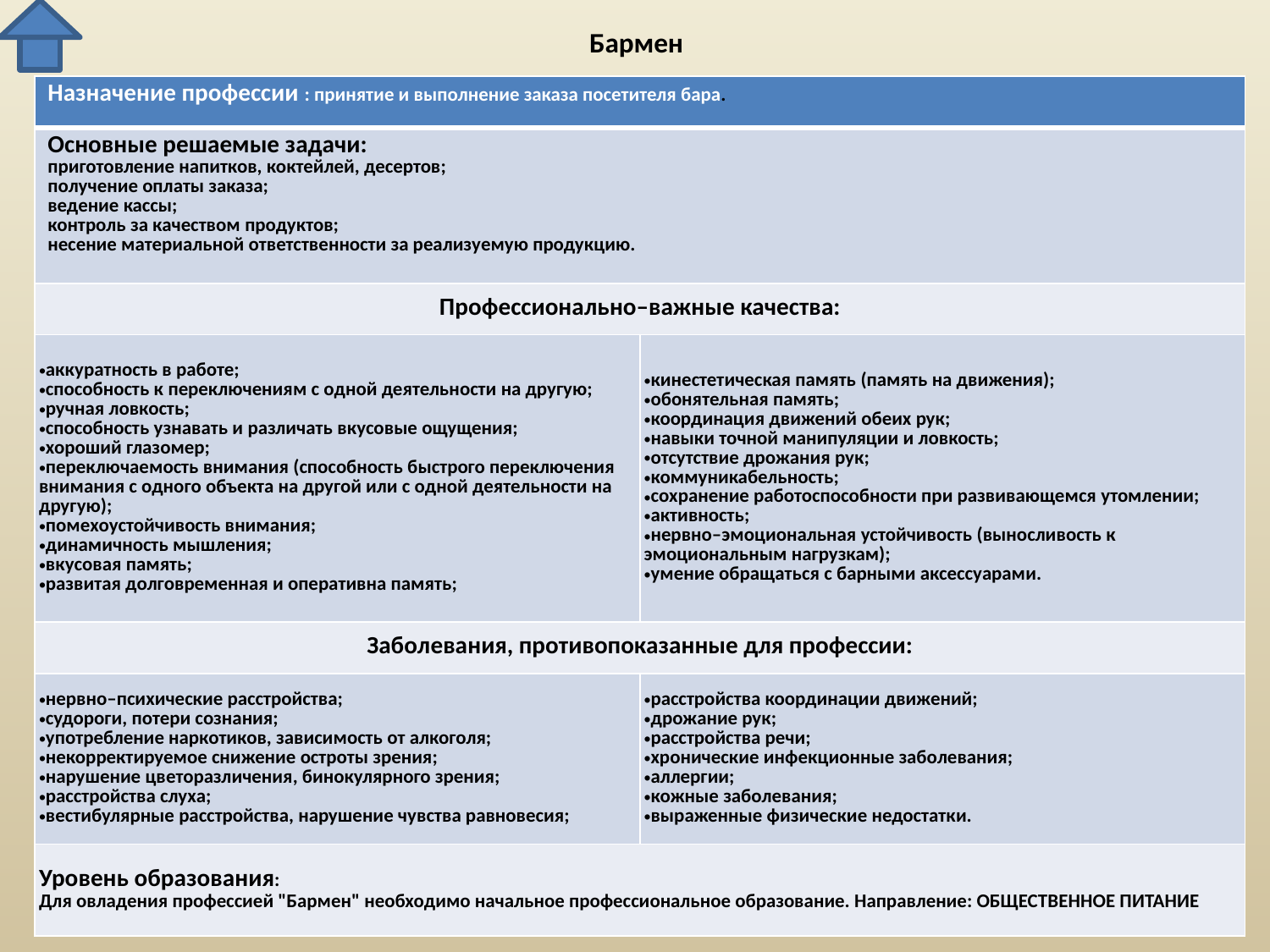

# Бармен
| Назначение профессии : принятие и выполнение заказа посетителя бара. |  |
| --- | --- |
| Основные решаемые задачи: приготовление напитков, коктейлей, десертов; получение оплаты заказа; ведение кассы; контроль за качеством продуктов; несение материальной ответственности за реализуемую продукцию. |  |
| Профессионально–важные качества: |  |
| аккуратность в работе; способность к переключениям с одной деятельности на другую; ручная ловкость; способность узнавать и различать вкусовые ощущения; хороший глазомер; переключаемость внимания (способность быстрого переключения внимания с одного объекта на другой или с одной деятельности на другую); помехоустойчивость внимания; динамичность мышления; вкусовая память; развитая долговременная и оперативна память; | кинестетическая память (память на движения); обонятельная память; координация движений обеих рук; навыки точной манипуляции и ловкость; отсутствие дрожания рук; коммуникабельность; сохранение работоспособности при развивающемся утомлении; активность; нервно–эмоциональная устойчивость (выносливость к эмоциональным нагрузкам); умение обращаться с барными аксессуарами. |
| Заболевания, противопоказанные для профессии: |  |
| нервно–психические расстройства; судороги, потери сознания; употребление наркотиков, зависимость от алкоголя; некорректируемое снижение остроты зрения; нарушение цветоразличения, бинокулярного зрения; расстройства слуха; вестибулярные расстройства, нарушение чувства равновесия; | расстройства координации движений; дрожание рук; расстройства речи; хронические инфекционные заболевания; аллергии; кожные заболевания; выраженные физические недостатки. |
| Уровень образования: Для овладения профессией "Бармен" необходимо начальное профессиональное образование. Направление: ОБЩЕСТВЕННОЕ ПИТАНИЕ |  |